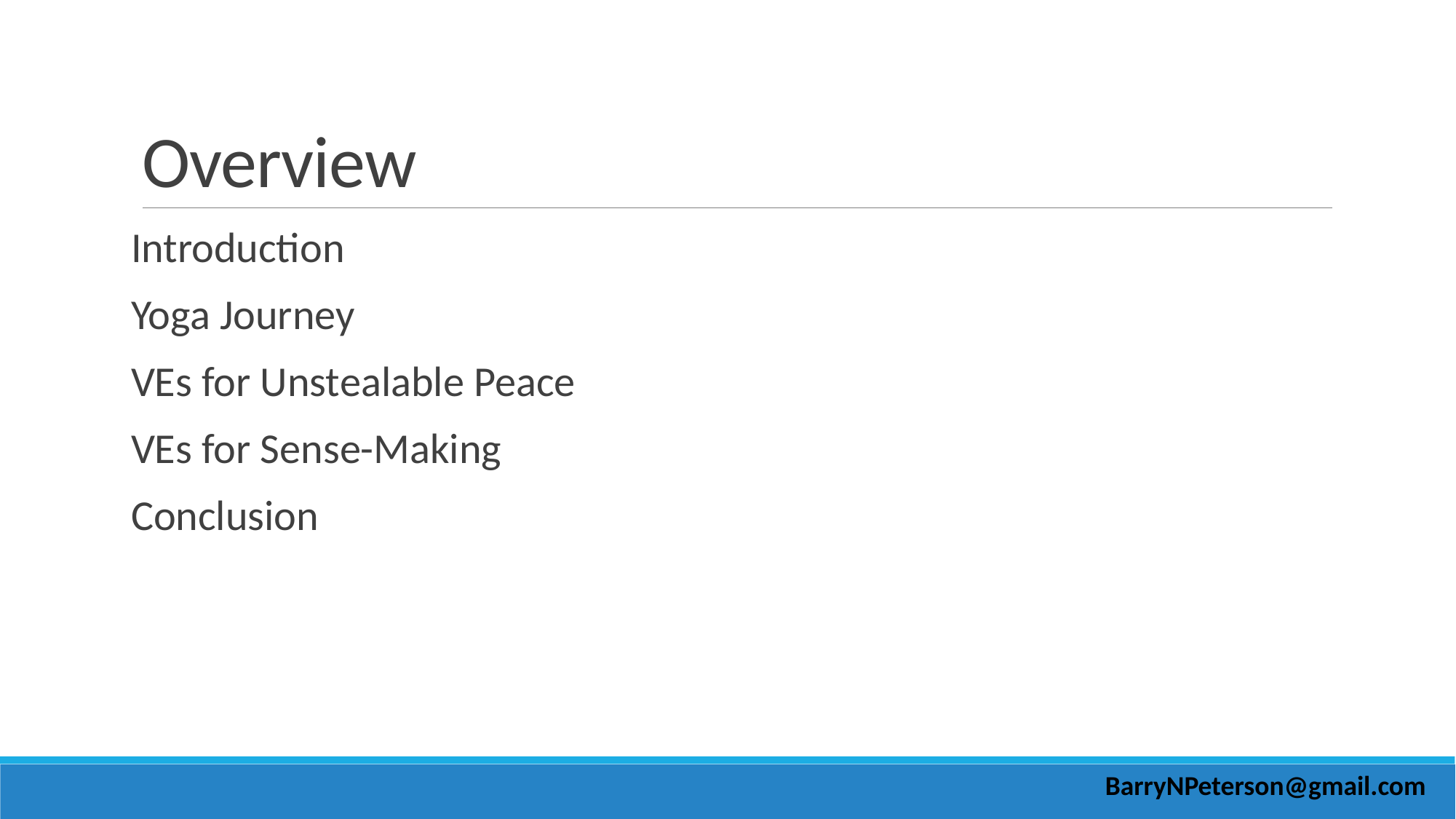

# Overview
Introduction
Yoga Journey
VEs for Unstealable Peace
VEs for Sense-Making
Conclusion

BarryNPeterson@gmail.com